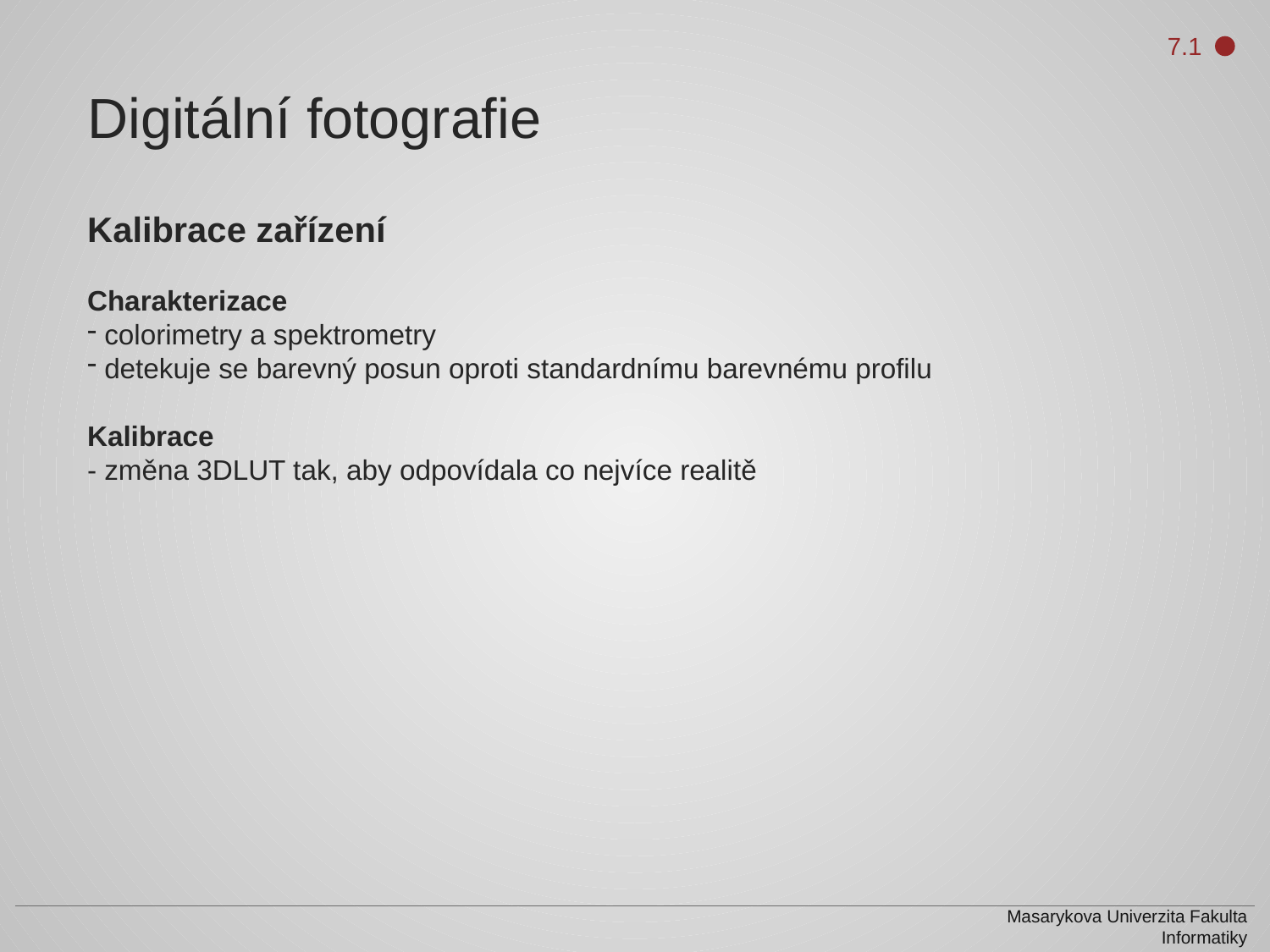

7.1

Digitální fotografie
Kalibrace zařízení

Charakterizace
 colorimetry a spektrometry
 detekuje se barevný posun oproti standardnímu barevnému profilu

Kalibrace
- změna 3DLUT tak, aby odpovídala co nejvíce realitě
Masarykova Univerzita Fakulta Informatiky